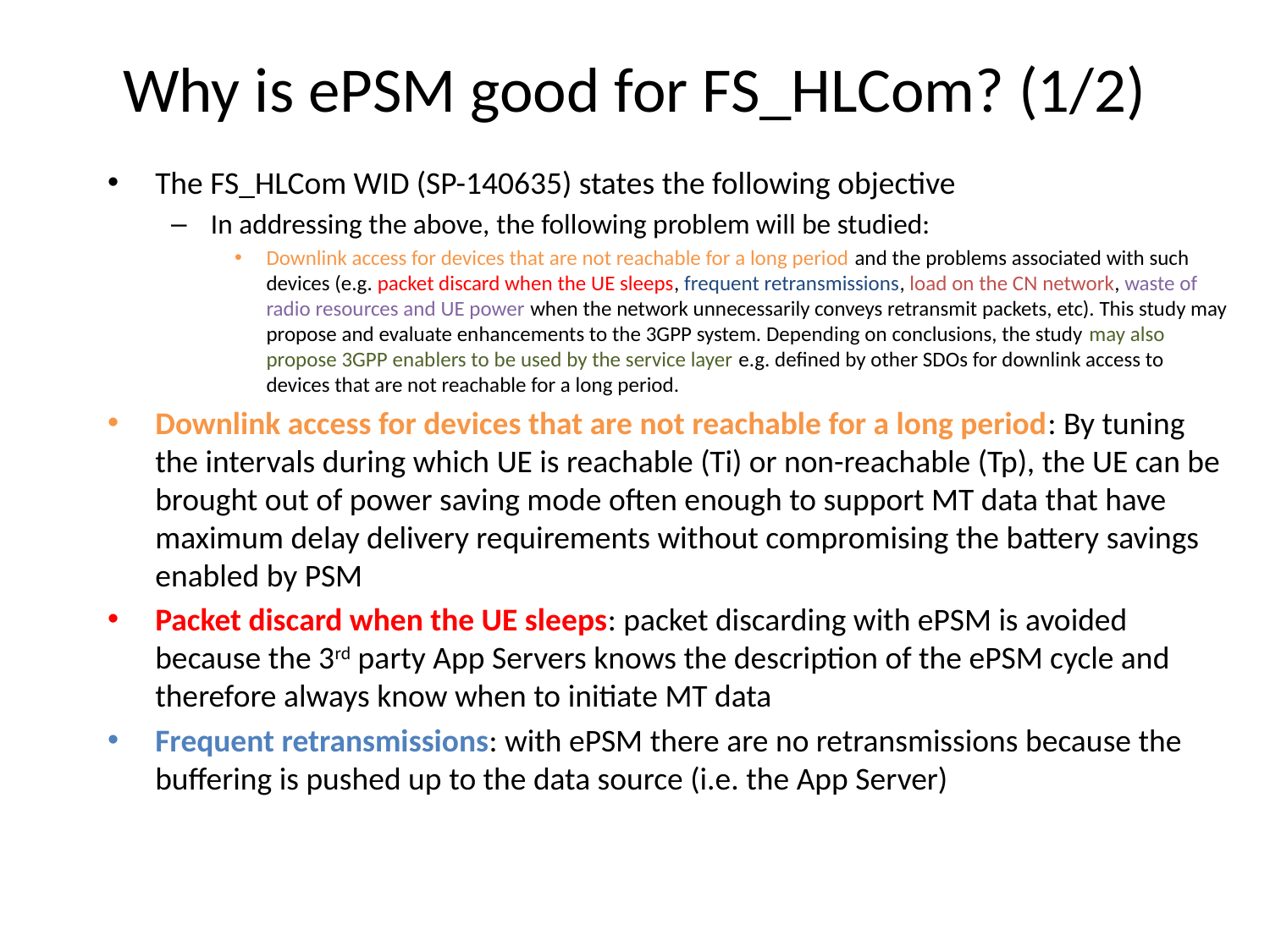

# Why is ePSM good for FS_HLCom? (1/2)
The FS_HLCom WID (SP-140635) states the following objective
In addressing the above, the following problem will be studied:
Downlink access for devices that are not reachable for a long period and the problems associated with such devices (e.g. packet discard when the UE sleeps, frequent retransmissions, load on the CN network, waste of radio resources and UE power when the network unnecessarily conveys retransmit packets, etc). This study may propose and evaluate enhancements to the 3GPP system. Depending on conclusions, the study may also propose 3GPP enablers to be used by the service layer e.g. defined by other SDOs for downlink access to devices that are not reachable for a long period.
Downlink access for devices that are not reachable for a long period: By tuning the intervals during which UE is reachable (Ti) or non-reachable (Tp), the UE can be brought out of power saving mode often enough to support MT data that have maximum delay delivery requirements without compromising the battery savings enabled by PSM
Packet discard when the UE sleeps: packet discarding with ePSM is avoided because the 3rd party App Servers knows the description of the ePSM cycle and therefore always know when to initiate MT data
Frequent retransmissions: with ePSM there are no retransmissions because the buffering is pushed up to the data source (i.e. the App Server)